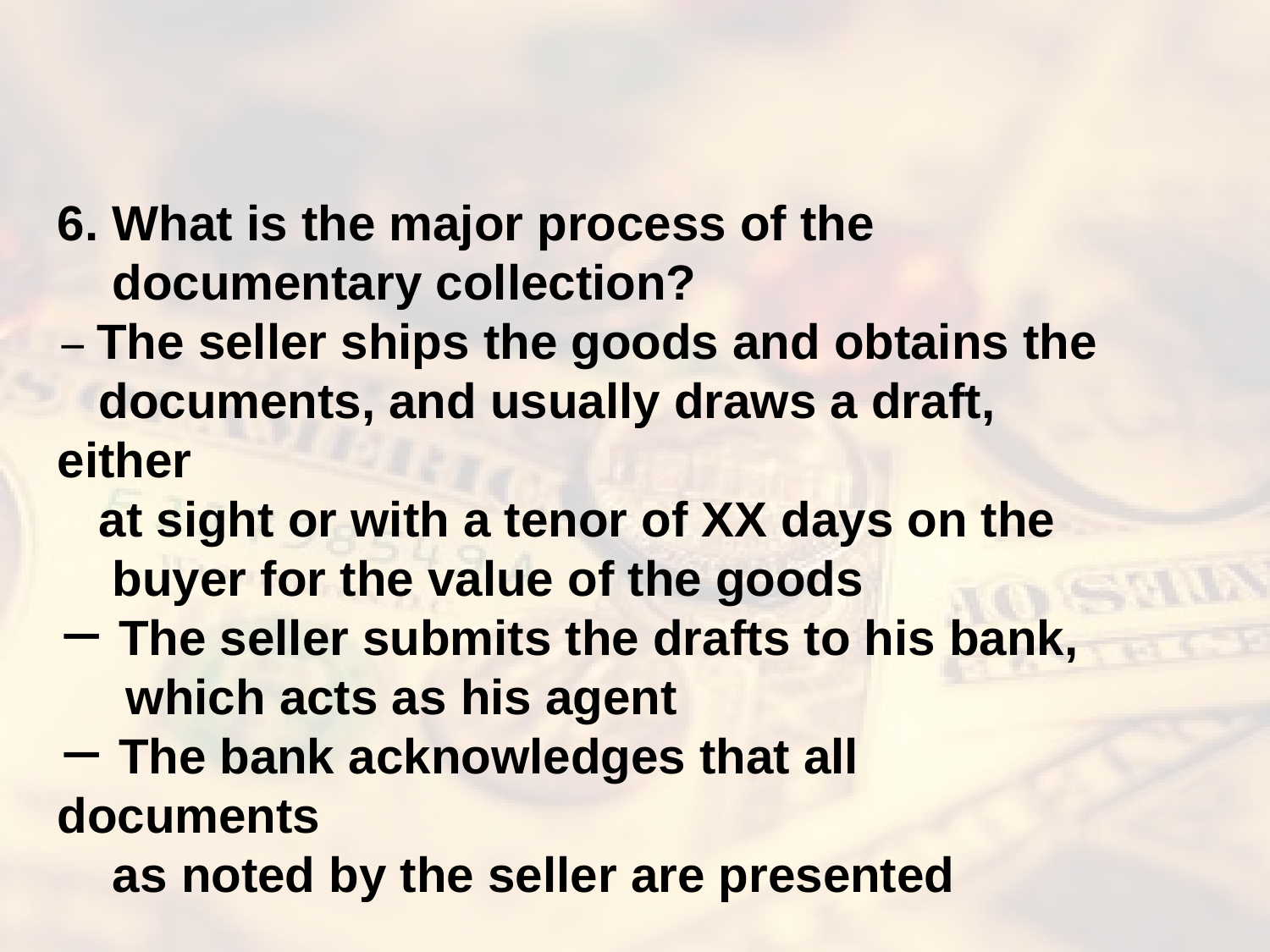

6. What is the major process of the
    documentary collection?
－The seller ships the goods and obtains the
   documents, and usually draws a draft, either
   at sight or with a tenor of XX days on the
    buyer for the value of the goods
－The seller submits the drafts to his bank,
     which acts as his agent
－The bank acknowledges that all documents
    as noted by the seller are presented